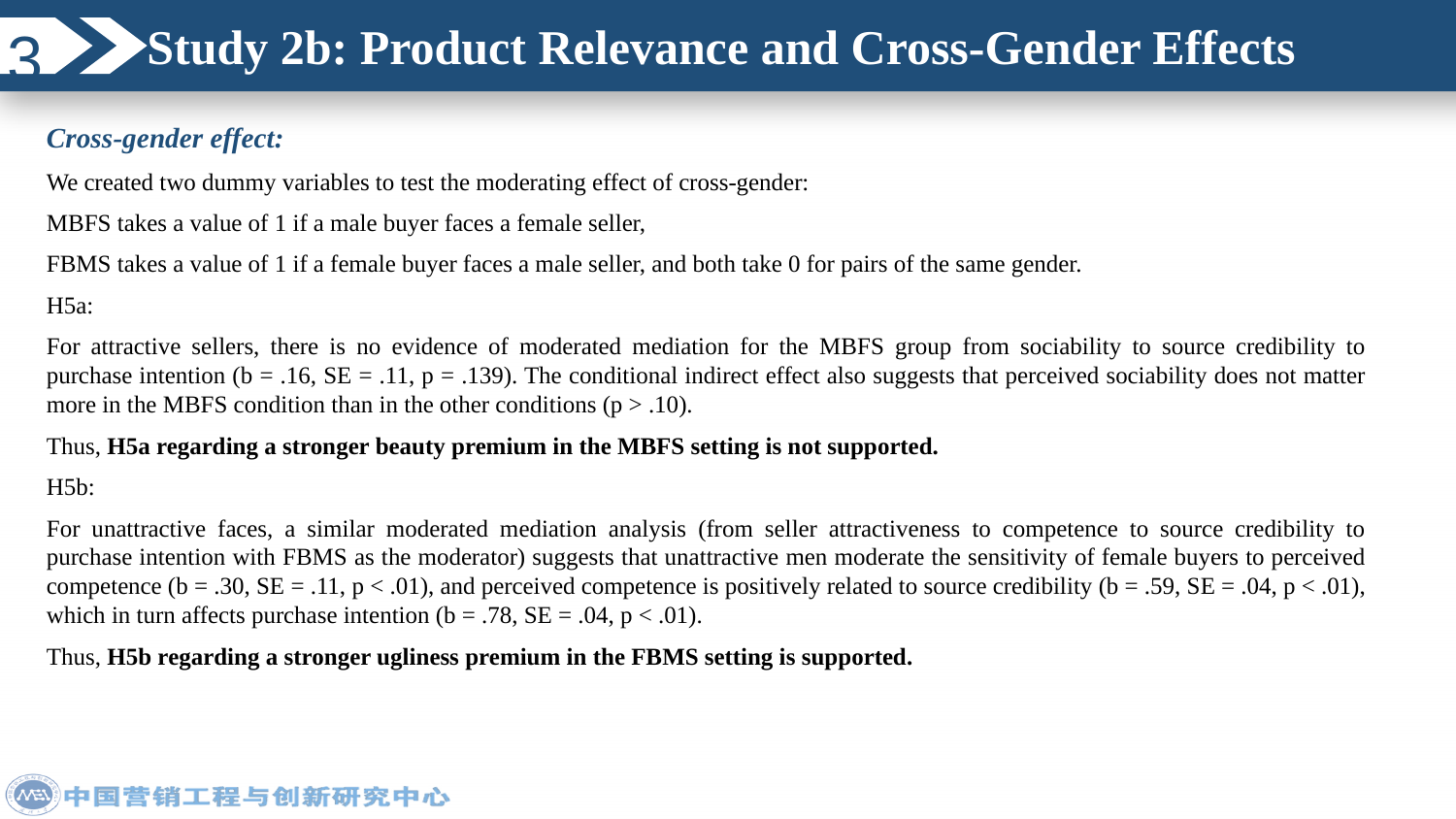

Study 2b: Product Relevance and Cross-Gender Effects
3

Cross-gender effect:
We created two dummy variables to test the moderating effect of cross-gender:
MBFS takes a value of 1 if a male buyer faces a female seller,
FBMS takes a value of 1 if a female buyer faces a male seller, and both take 0 for pairs of the same gender.
H5a:
For attractive sellers, there is no evidence of moderated mediation for the MBFS group from sociability to source credibility to purchase intention (b = .16, SE = .11, p = .139). The conditional indirect effect also suggests that perceived sociability does not matter more in the MBFS condition than in the other conditions (p > .10).
Thus, H5a regarding a stronger beauty premium in the MBFS setting is not supported.
H5b:
For unattractive faces, a similar moderated mediation analysis (from seller attractiveness to competence to source credibility to purchase intention with FBMS as the moderator) suggests that unattractive men moderate the sensitivity of female buyers to perceived competence (b = .30, SE = .11, p < .01), and perceived competence is positively related to source credibility (b = .59, SE = .04, p < .01), which in turn affects purchase intention (b = .78, SE = .04, p < .01).
Thus, H5b regarding a stronger ugliness premium in the FBMS setting is supported.